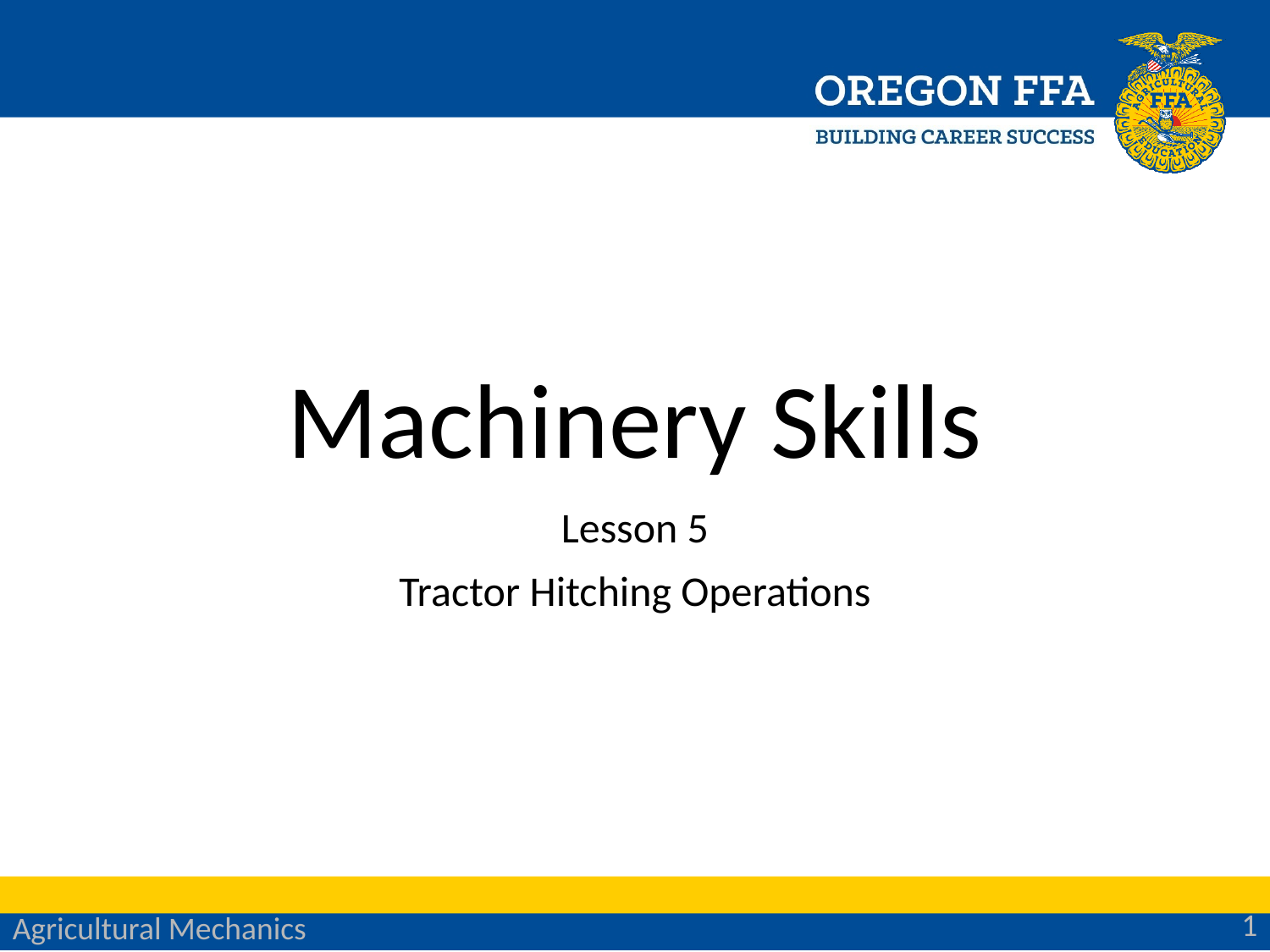

# Machinery Skills
Lesson 5
Tractor Hitching Operations

1
Agricultural Mechanics